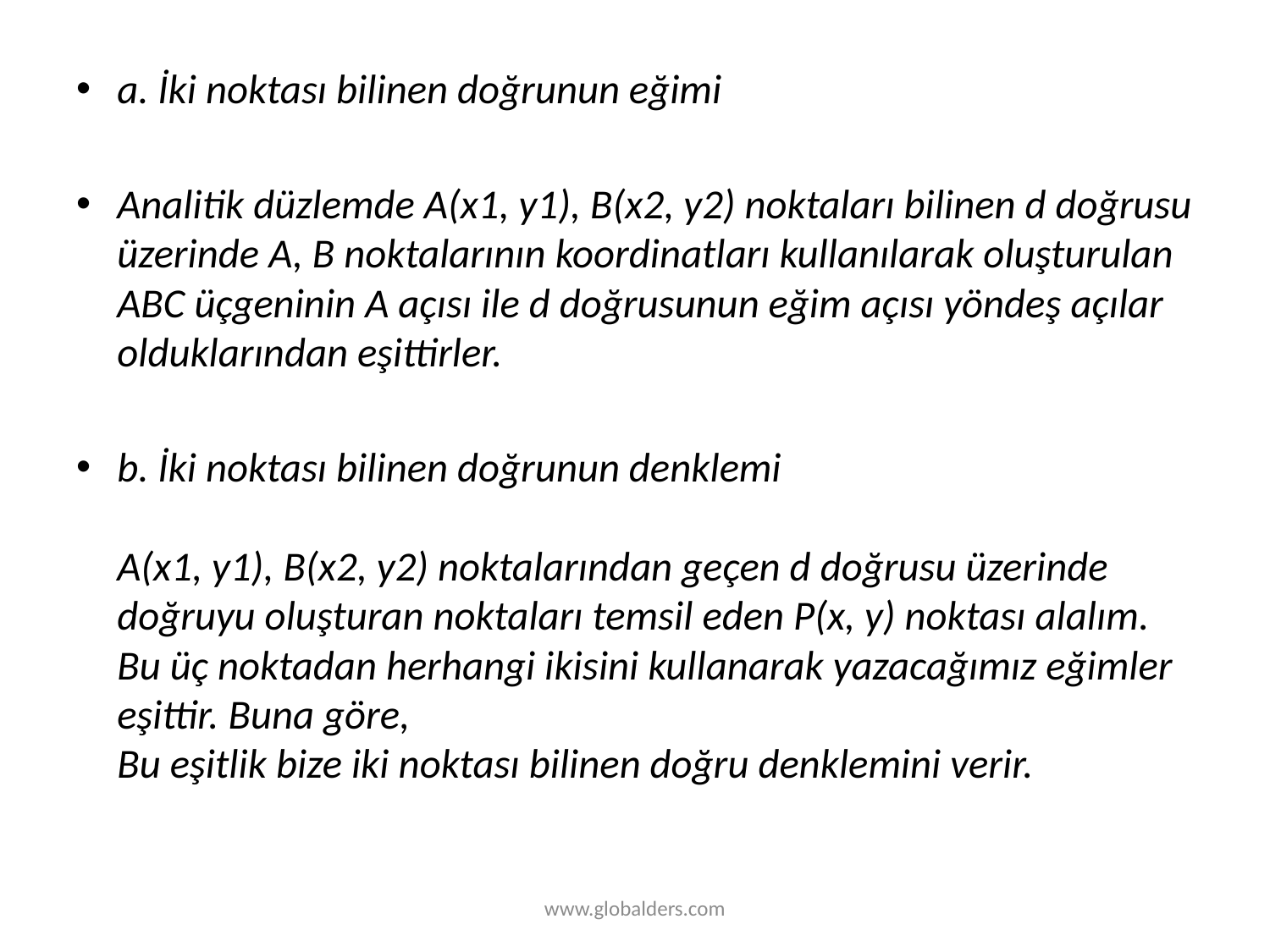

a. İki noktası bilinen doğrunun eğimi

Analitik düzlemde A(x1, y1), B(x2, y2) noktaları bilinen d doğrusu üzerinde A, B noktalarının koordinatları kullanılarak oluşturulan ABC üçgeninin A açısı ile d doğrusunun eğim açısı yöndeş açılar olduklarından eşittirler.

b. İki noktası bilinen doğrunun denklemi
A(x1, y1), B(x2, y2) noktalarından geçen d doğrusu üzerinde doğruyu oluşturan noktaları temsil eden P(x, y) noktası alalım. Bu üç noktadan herhangi ikisini kullanarak yazacağımız eğimler eşittir. Buna göre,
Bu eşitlik bize iki noktası bilinen doğru denklemini verir.
www.globalders.com